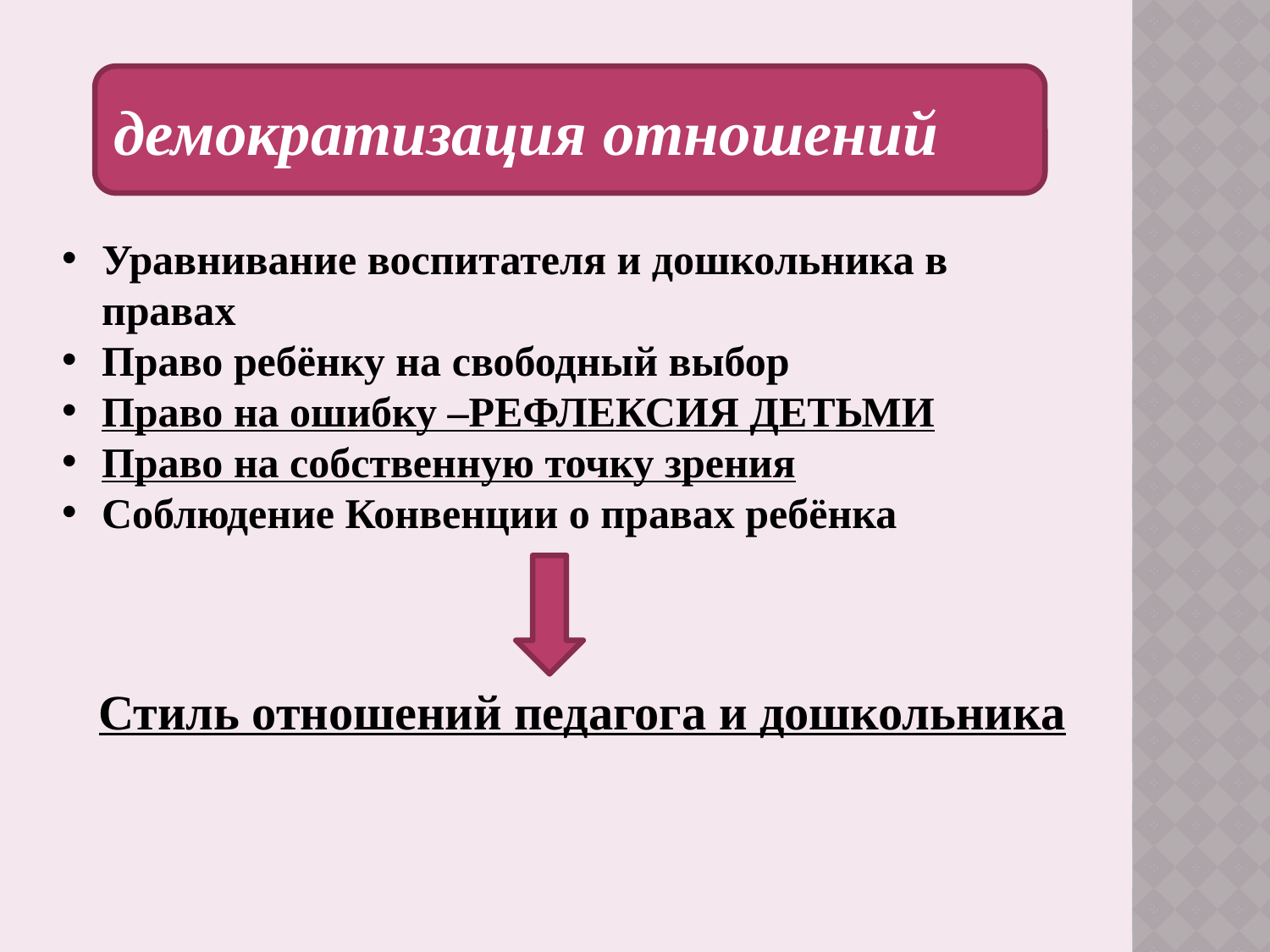

демократизация отношений
Уравнивание воспитателя и дошкольника в правах
Право ребёнку на свободный выбор
Право на ошибку –РЕФЛЕКСИЯ ДЕТЬМИ
Право на собственную точку зрения
Соблюдение Конвенции о правах ребёнка

Стиль отношений педагога и дошкольника